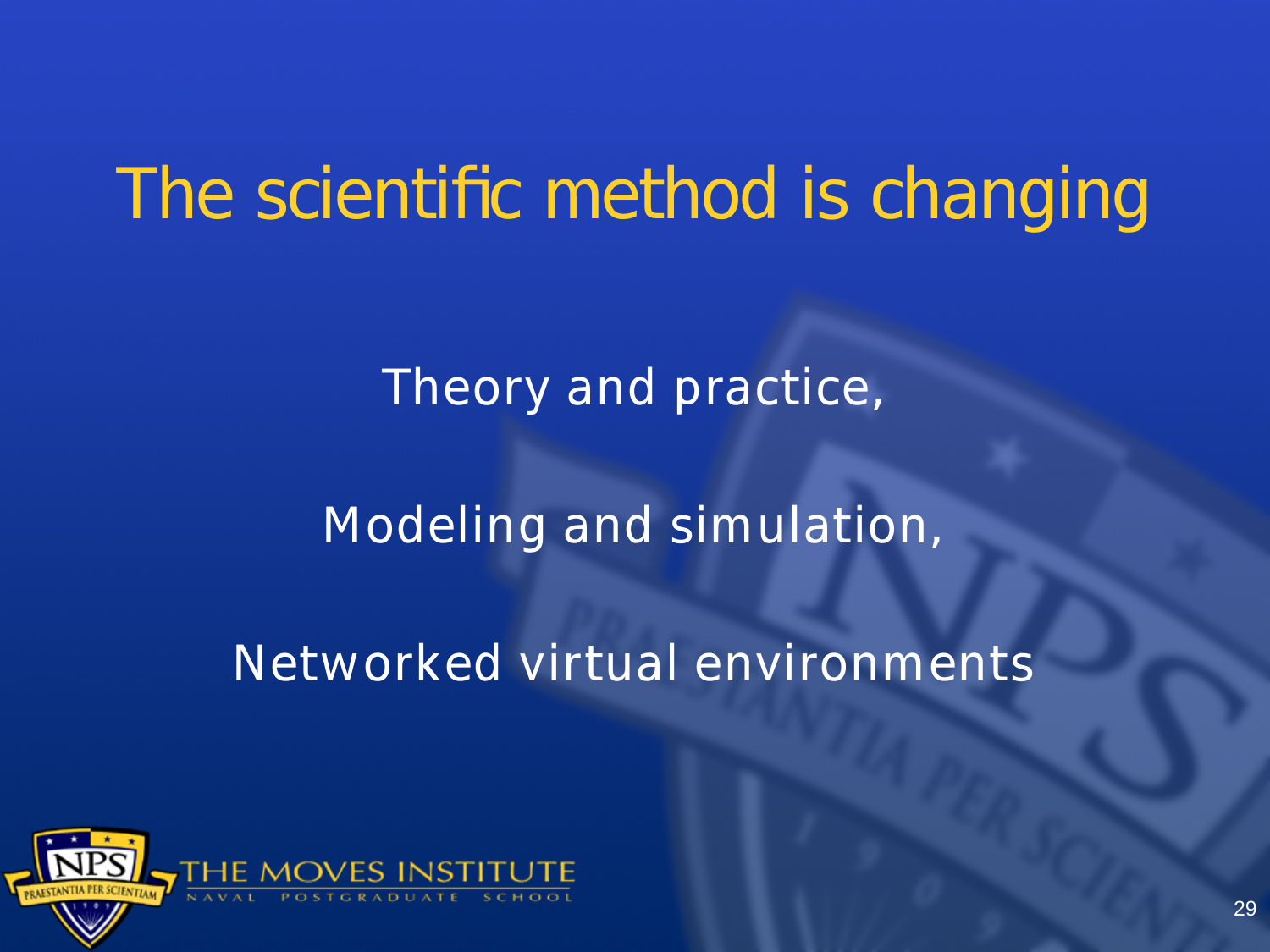

# The scientific method is changing
Theory and practice,

Modeling and simulation,

Networked virtual environments
29